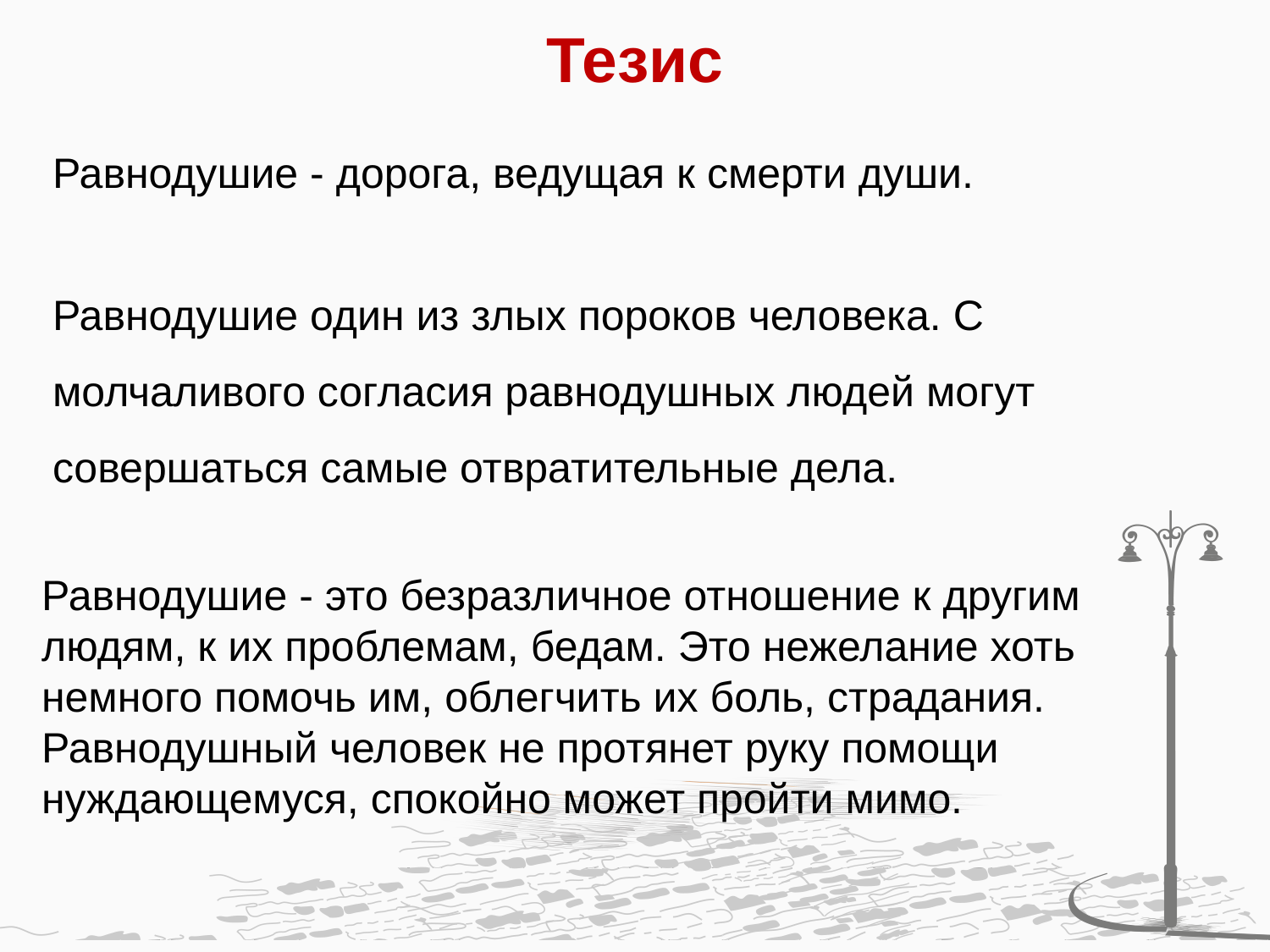

# Тезис
Равнодушие - дорога, ведущая к смерти души.
Равнодушие один из злых пороков человека. С молчаливого согласия равнодушных людей могут совершаться самые отвратительные дела.

Равнодушие - это безразличное отношение к другим людям, к их проблемам, бедам. Это нежелание хоть немного помочь им, облегчить их боль, страдания. Равнодушный человек не протянет руку помощи нуждающемуся, спокойно может пройти мимо.